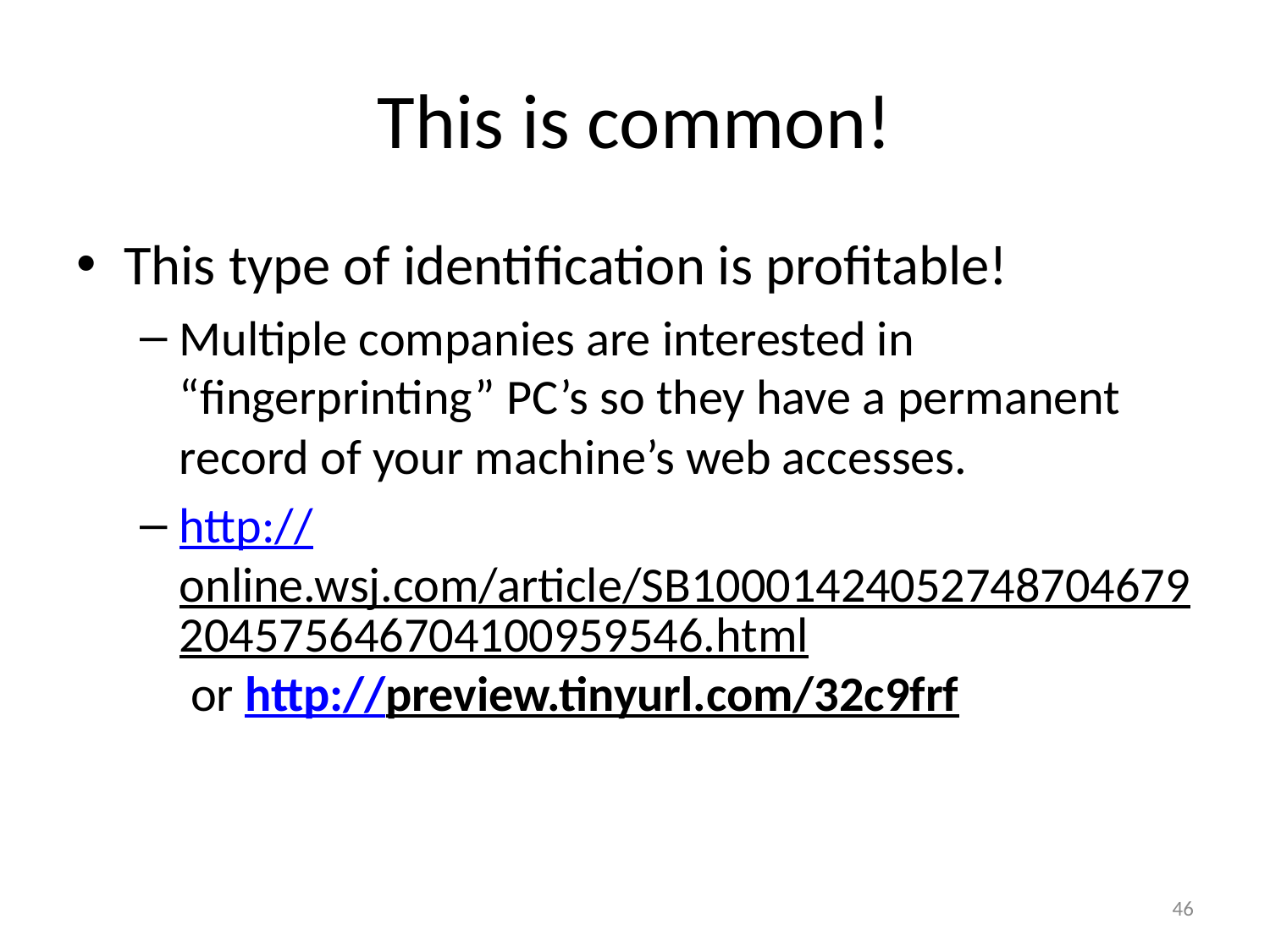

# This is common!
This type of identification is profitable!
Multiple companies are interested in “fingerprinting” PC’s so they have a permanent record of your machine’s web accesses.
http://online.wsj.com/article/SB10001424052748704679204575646704100959546.html or http://preview.tinyurl.com/32c9frf

46